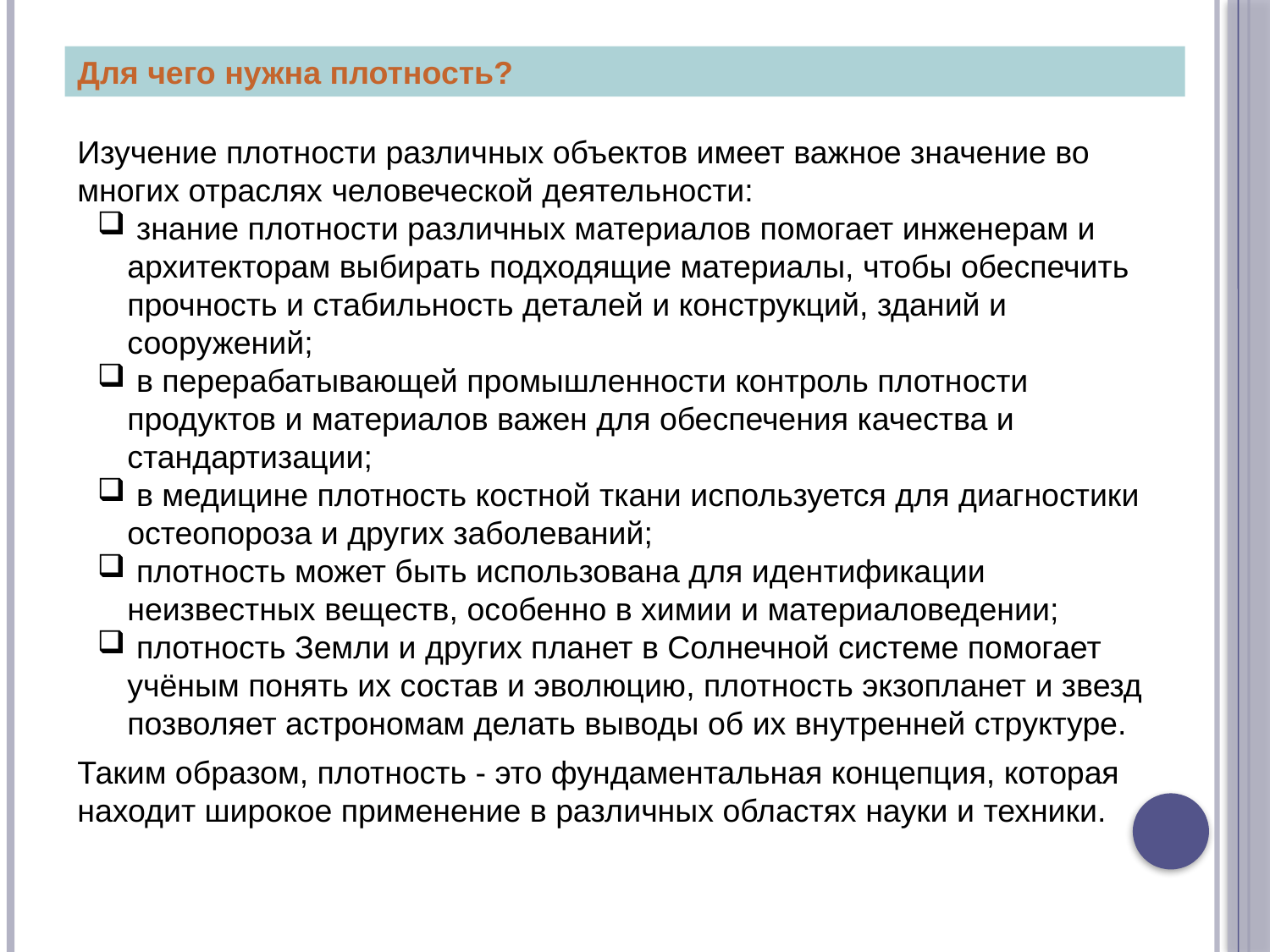

Для чего нужна плотность?
Изучение плотности различных объектов имеет важное значение во многих отраслях человеческой деятельности:
 знание плотности различных материалов помогает инженерам и архитекторам выбирать подходящие материалы, чтобы обеспечить прочность и стабильность деталей и конструкций, зданий и сооружений;
 в перерабатывающей промышленности контроль плотности продуктов и материалов важен для обеспечения качества и стандартизации;
 в медицине плотность костной ткани используется для диагностики остеопороза и других заболеваний;
 плотность может быть использована для идентификации неизвестных веществ, особенно в химии и материаловедении;
 плотность Земли и других планет в Солнечной системе помогает учёным понять их состав и эволюцию, плотность экзопланет и звезд позволяет астрономам делать выводы об их внутренней структуре.
Таким образом, плотность - это фундаментальная концепция, которая находит широкое применение в различных областях науки и техники.